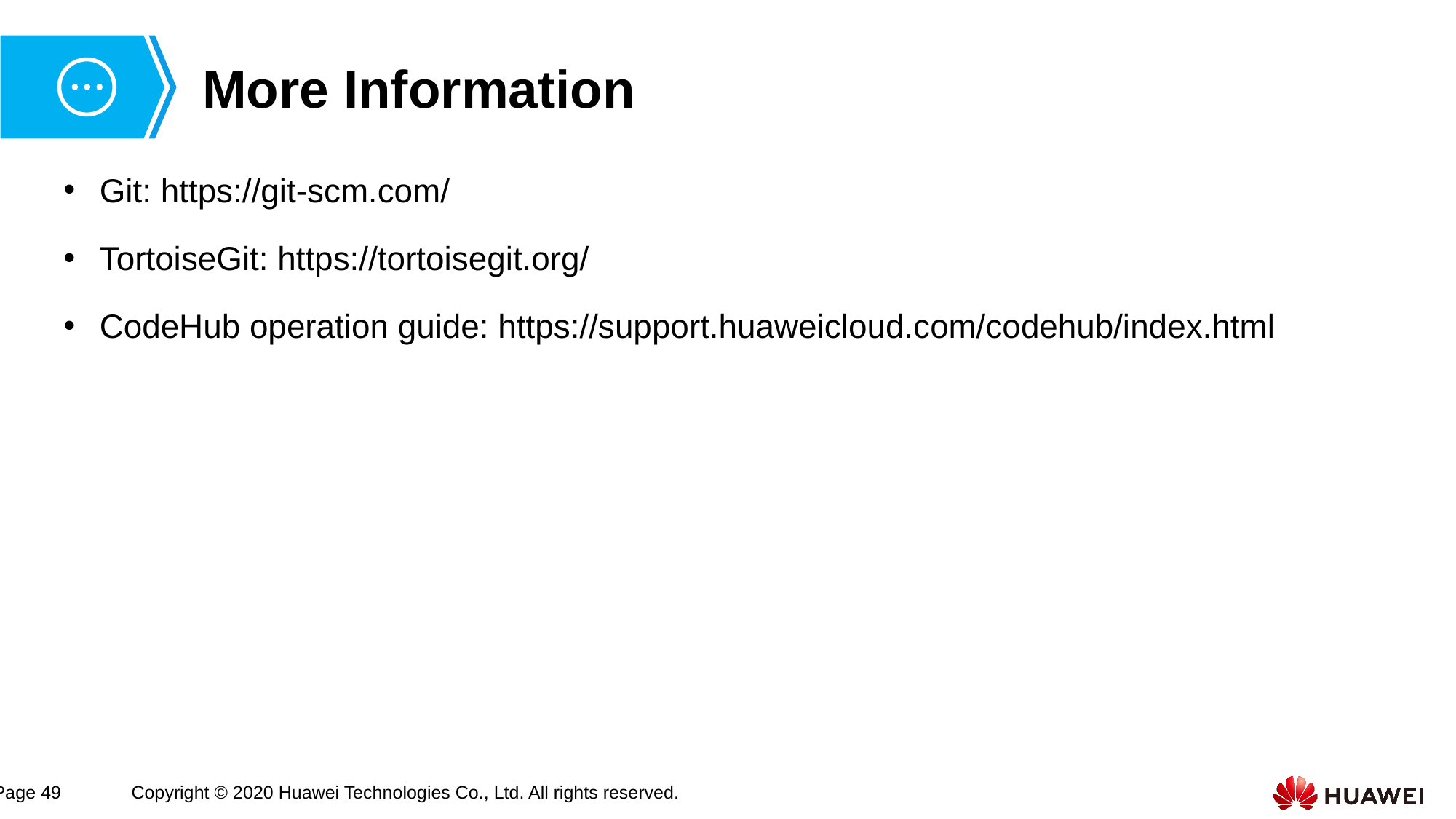

Git: https://git-scm.com/
TortoiseGit: https://tortoisegit.org/
CodeHub operation guide: https://support.huaweicloud.com/codehub/index.html